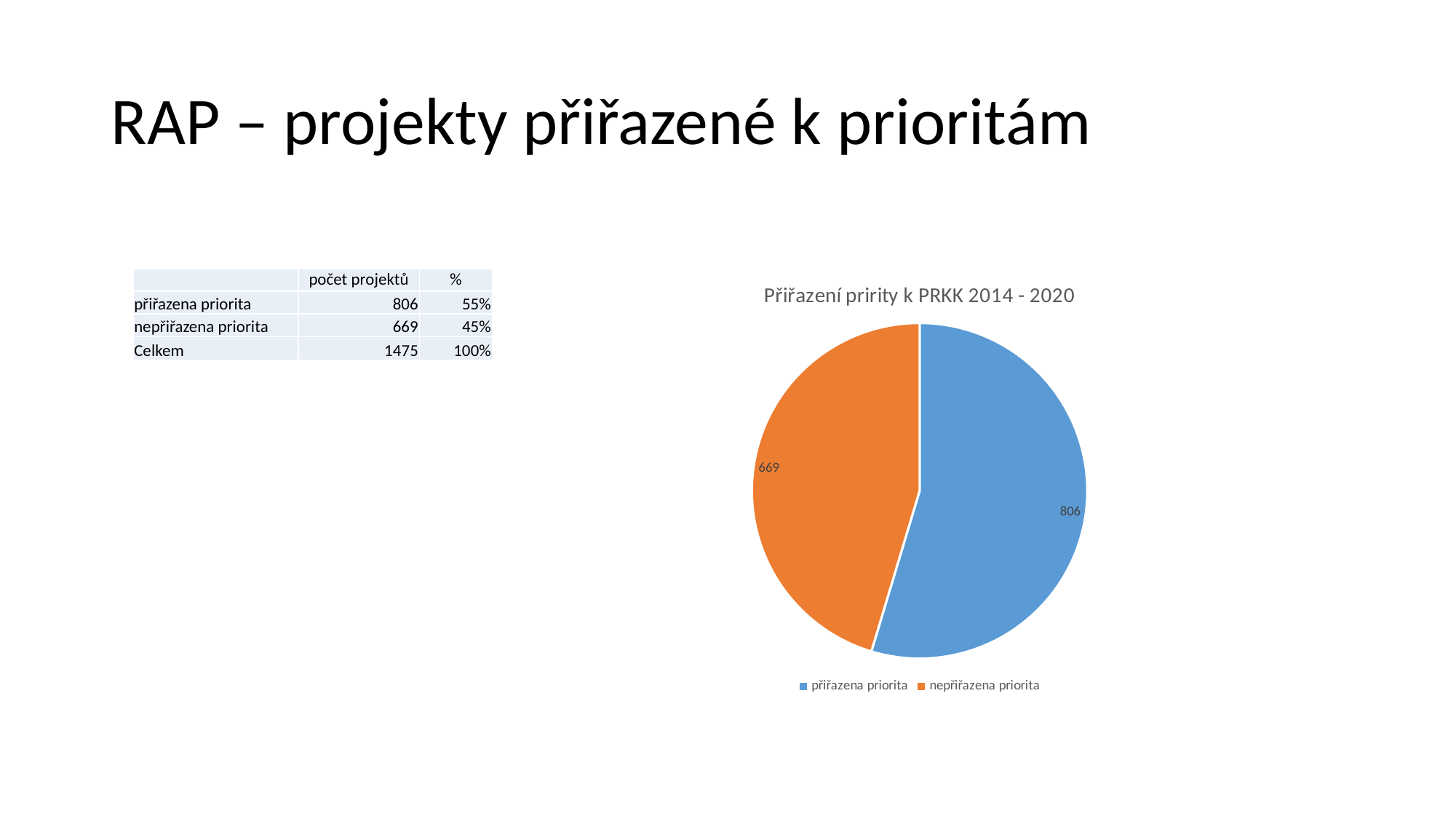

# RAP – projekty přiřazené k prioritám

### Chart: Přiřazení pririty k PRKK 2014 - 2020

| Category |  |
|---|---|
| přiřazena priorita | 806.0 |
| nepřiřazena priorita | 669.0 |
|  | počet projektů | % |
| --- | --- | --- |
| přiřazena priorita | 806 | 55% |
| nepřiřazena priorita | 669 | 45% |
| Celkem | 1475 | 100% |